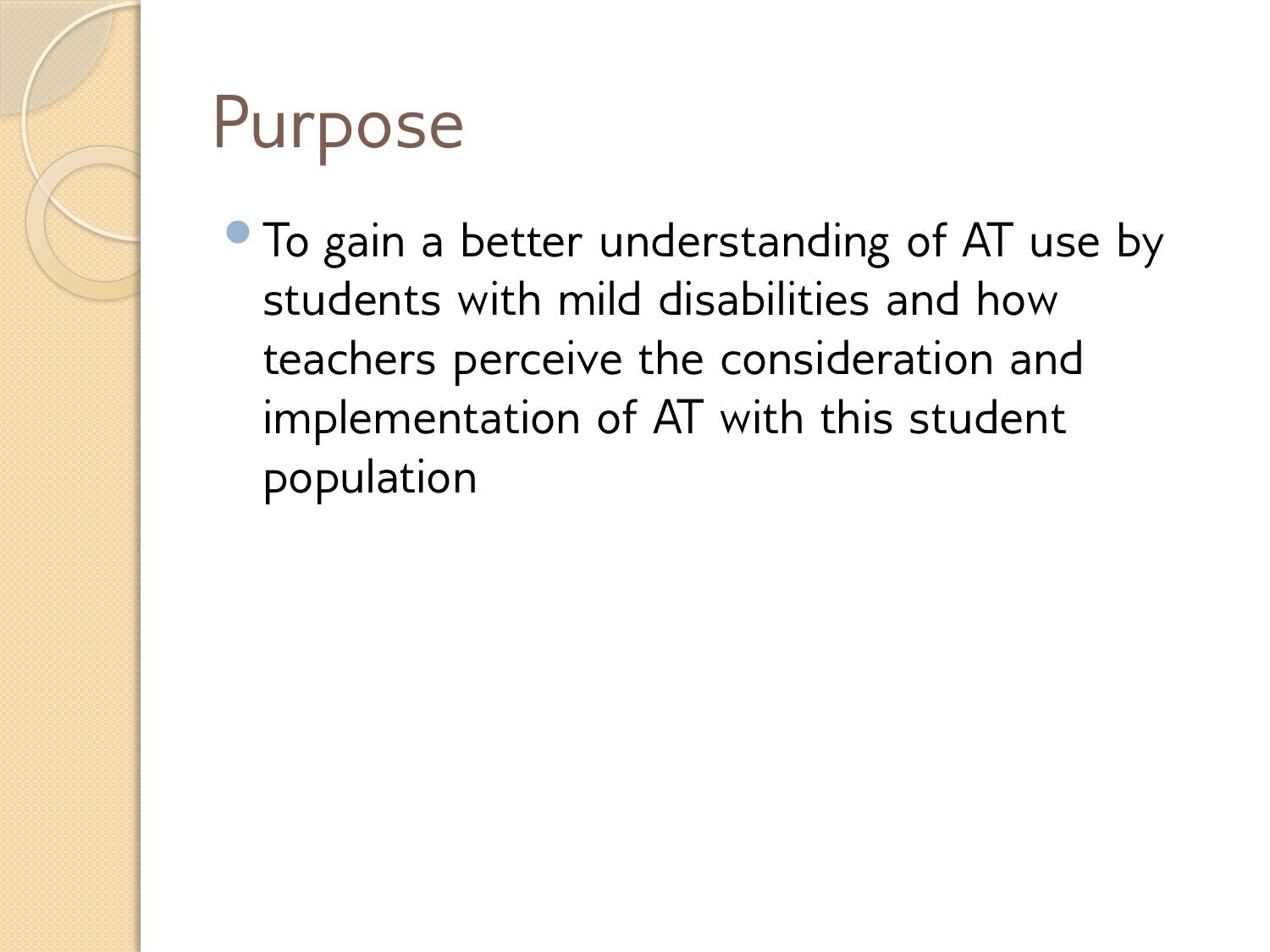

# Purpose
To gain a better understanding of AT use by students with mild disabilities and how teachers perceive the consideration and implementation of AT with this student population